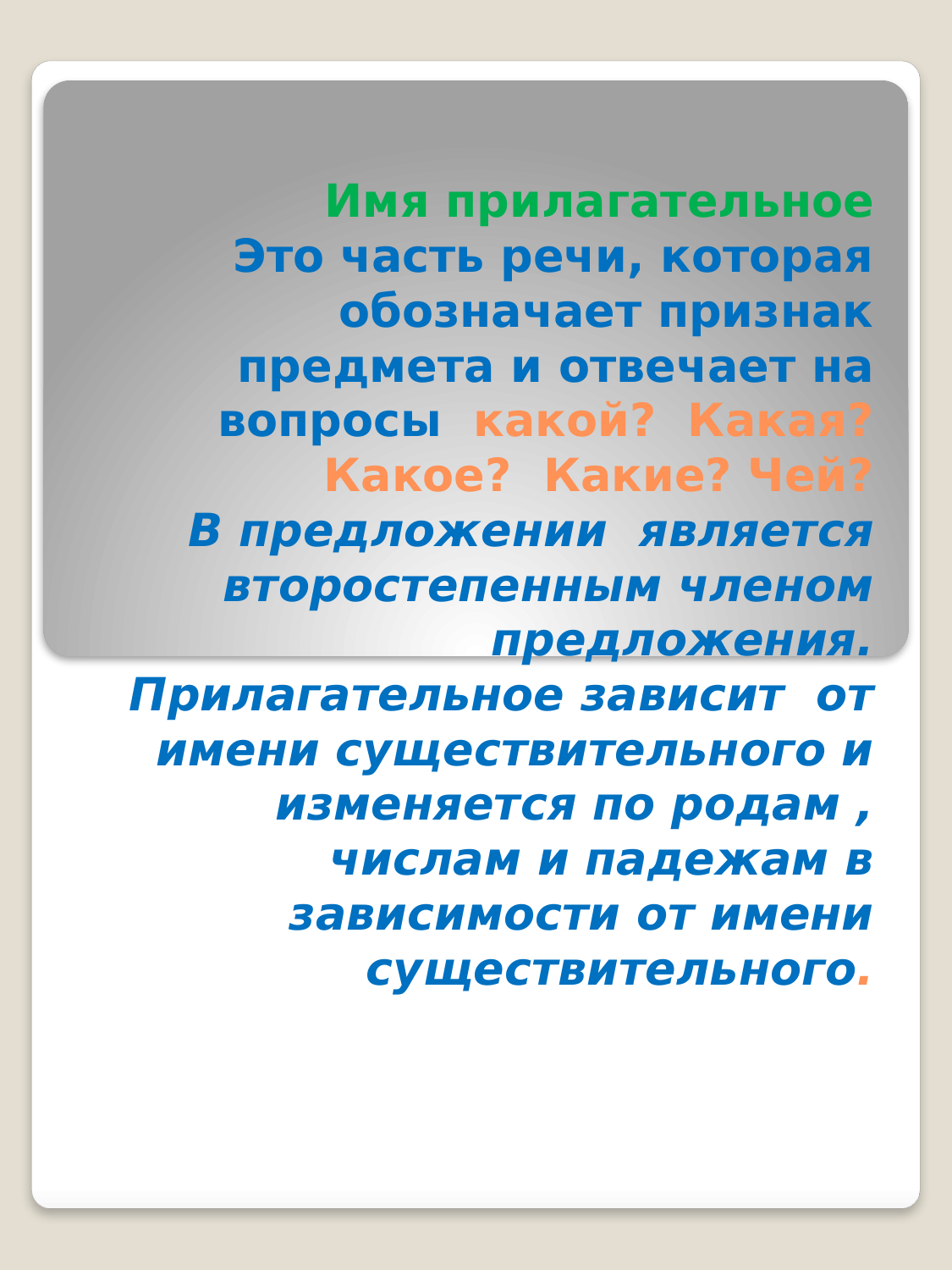

# Имя прилагательное Это часть речи, которая обозначает признак предмета и отвечает на вопросы  какой?  Какая? Какое?  Какие? Чей? В предложении  является второстепенным членом предложения. Прилагательное зависит  от имени существительного и изменяется по родам , числам и падежам в зависимости от имени существительного.